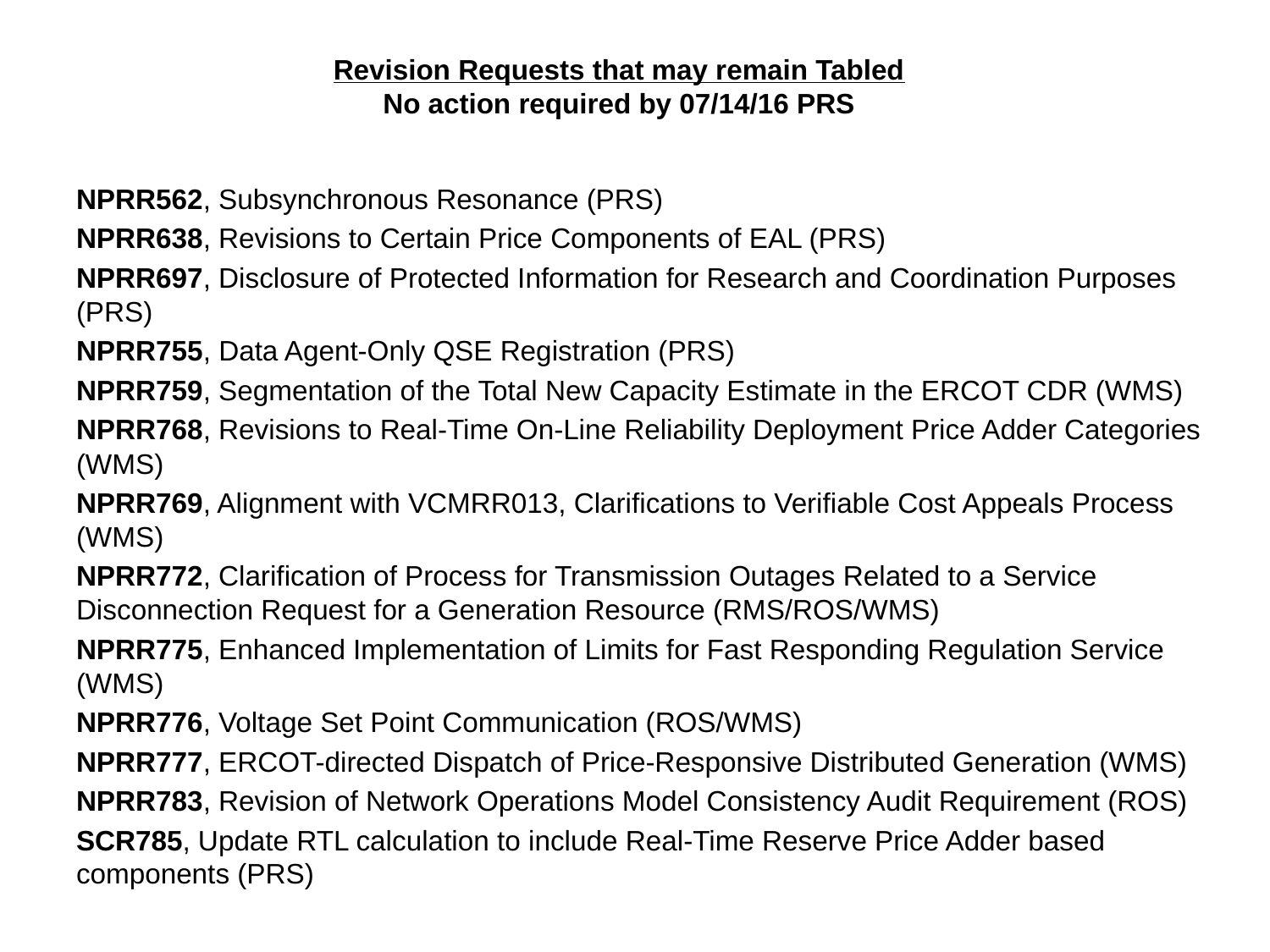

# Revision Requests that may remain Tabled No action required by 07/14/16 PRS

NPRR562, Subsynchronous Resonance (PRS)
NPRR638, Revisions to Certain Price Components of EAL (PRS)
NPRR697, Disclosure of Protected Information for Research and Coordination Purposes (PRS)
NPRR755, Data Agent-Only QSE Registration (PRS)
NPRR759, Segmentation of the Total New Capacity Estimate in the ERCOT CDR (WMS)
NPRR768, Revisions to Real-Time On-Line Reliability Deployment Price Adder Categories (WMS)
NPRR769, Alignment with VCMRR013, Clarifications to Verifiable Cost Appeals Process (WMS)
NPRR772, Clarification of Process for Transmission Outages Related to a Service Disconnection Request for a Generation Resource (RMS/ROS/WMS)
NPRR775, Enhanced Implementation of Limits for Fast Responding Regulation Service (WMS)
NPRR776, Voltage Set Point Communication (ROS/WMS)
NPRR777, ERCOT-directed Dispatch of Price-Responsive Distributed Generation (WMS)
NPRR783, Revision of Network Operations Model Consistency Audit Requirement (ROS)
SCR785, Update RTL calculation to include Real-Time Reserve Price Adder based components (PRS)